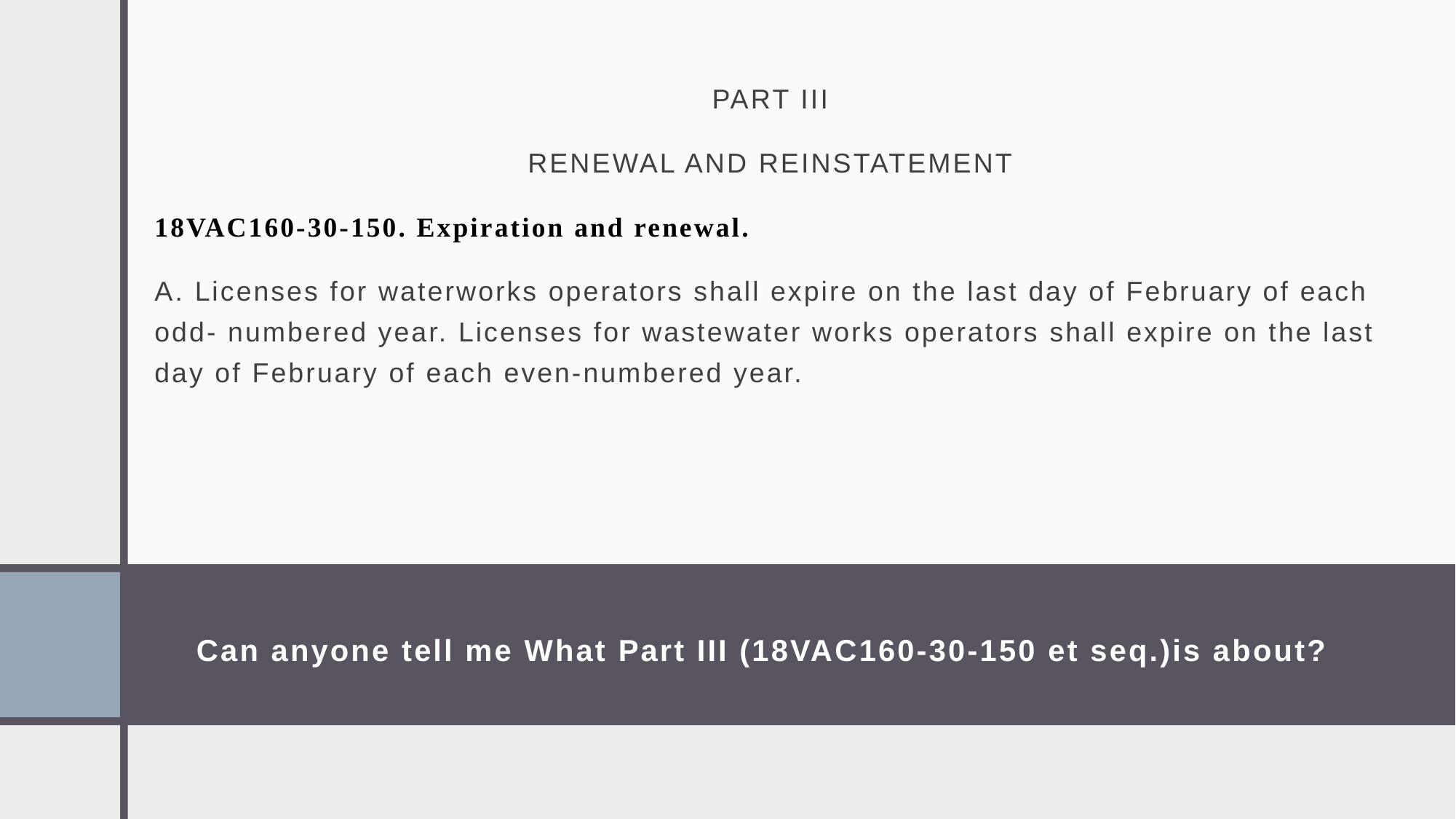

PART III
RENEWAL AND REINSTATEMENT
18VAC160-30-150. Expiration and renewal.
A. Licenses for waterworks operators shall expire on the last day of February of each odd- numbered year. Licenses for wastewater works operators shall expire on the last day of February of each even-numbered year.
# Can anyone tell me What Part III (18VAC160-30-150 et seq.)is about?